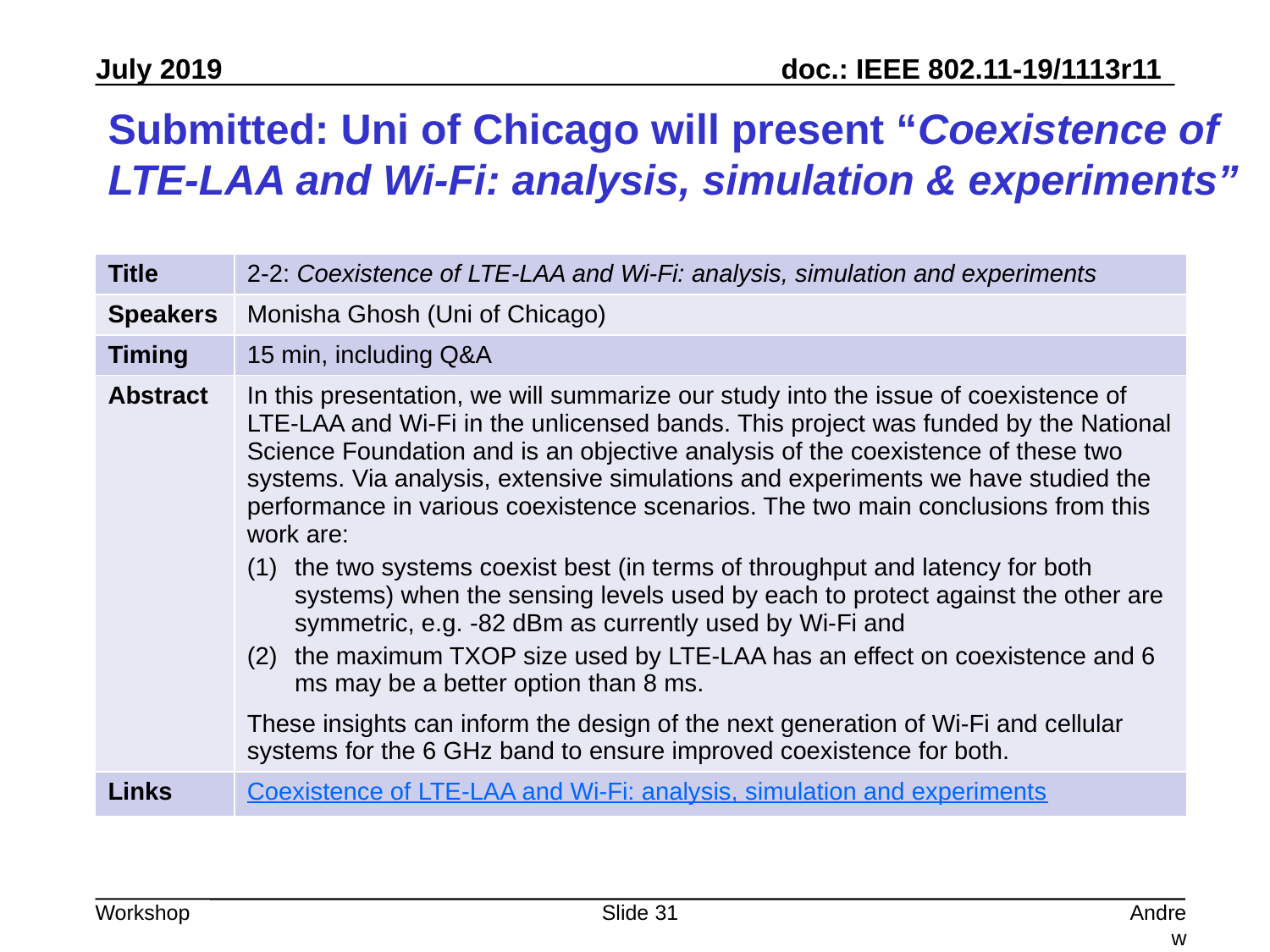

# Submitted: Uni of Chicago will present “Coexistence of LTE-LAA and Wi-Fi: analysis, simulation & experiments”
| Title | 2-2: Coexistence of LTE-LAA and Wi-Fi: analysis, simulation and experiments |
| --- | --- |
| Speakers | Monisha Ghosh (Uni of Chicago) |
| Timing | 15 min, including Q&A |
| Abstract | In this presentation, we will summarize our study into the issue of coexistence of LTE-LAA and Wi-Fi in the unlicensed bands. This project was funded by the National Science Foundation and is an objective analysis of the coexistence of these two systems. Via analysis, extensive simulations and experiments we have studied the performance in various coexistence scenarios. The two main conclusions from this work are: the two systems coexist best (in terms of throughput and latency for both systems) when the sensing levels used by each to protect against the other are symmetric, e.g. -82 dBm as currently used by Wi-Fi and the maximum TXOP size used by LTE-LAA has an effect on coexistence and 6 ms may be a better option than 8 ms. These insights can inform the design of the next generation of Wi-Fi and cellular systems for the 6 GHz band to ensure improved coexistence for both. |
| Links | Coexistence of LTE-LAA and Wi-Fi: analysis, simulation and experiments |
Slide 31
Andrew Myles, Cisco